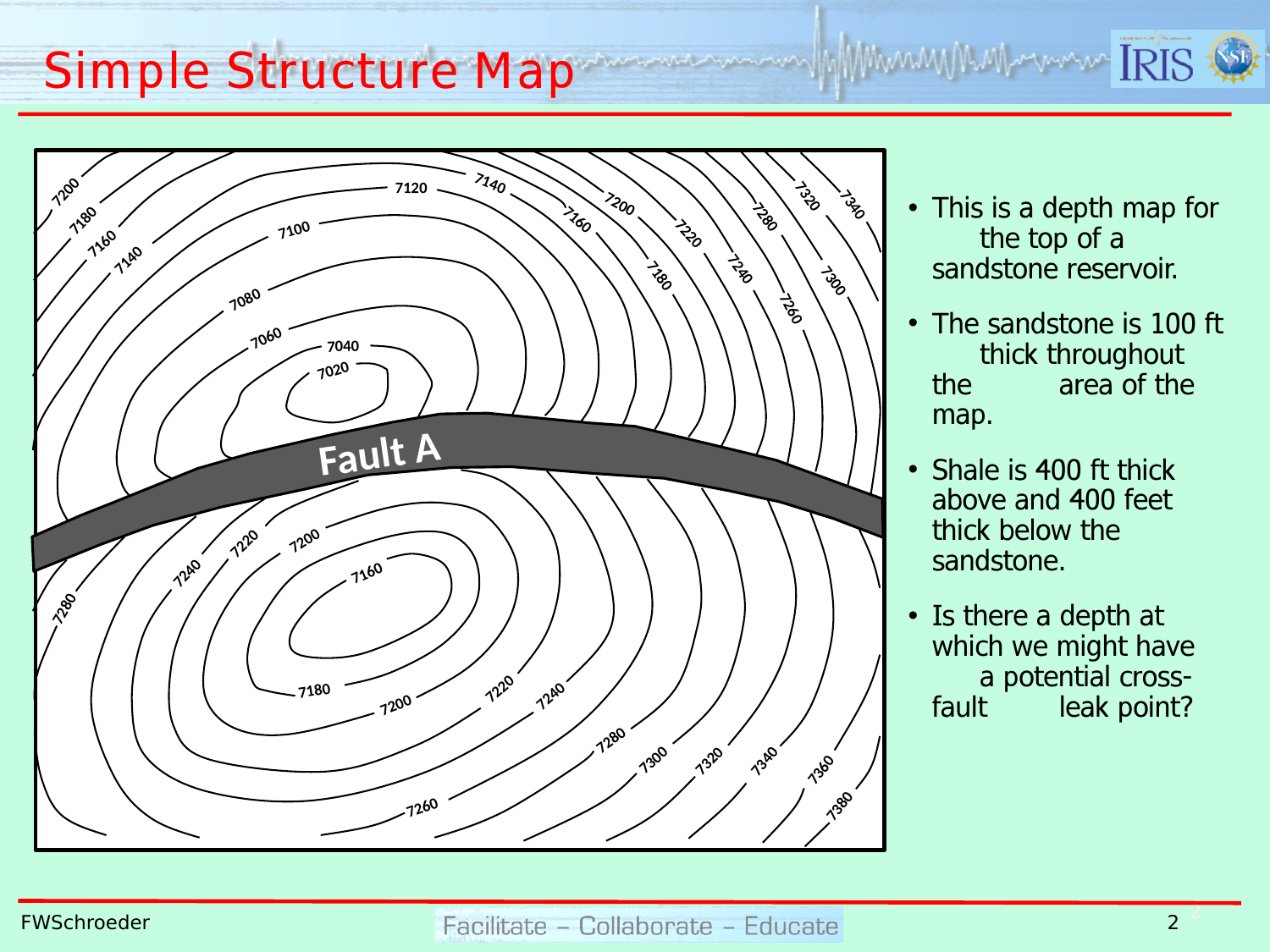

# Simple Structure Map

7140
7120
7200
7320

7200
7340

7280
7160
7180

7100

7220

7160

7140
7240

7180

7300

7080

7260

7060
7040

7020

Fault A

7200
7220

7160
7240

7280

7220
7180
7240
7200
7280

7300
7320
7340

7360

7380
7260

This is a depth map for 	the top of a  	sandstone reservoir.
The sandstone is 100 ft 	thick throughout the 	area of the map.
Shale is 400 ft thick 	above and 400 feet 	thick below the 	sandstone.
Is there a depth at 	which we might have 	a potential cross-fault 	leak point?